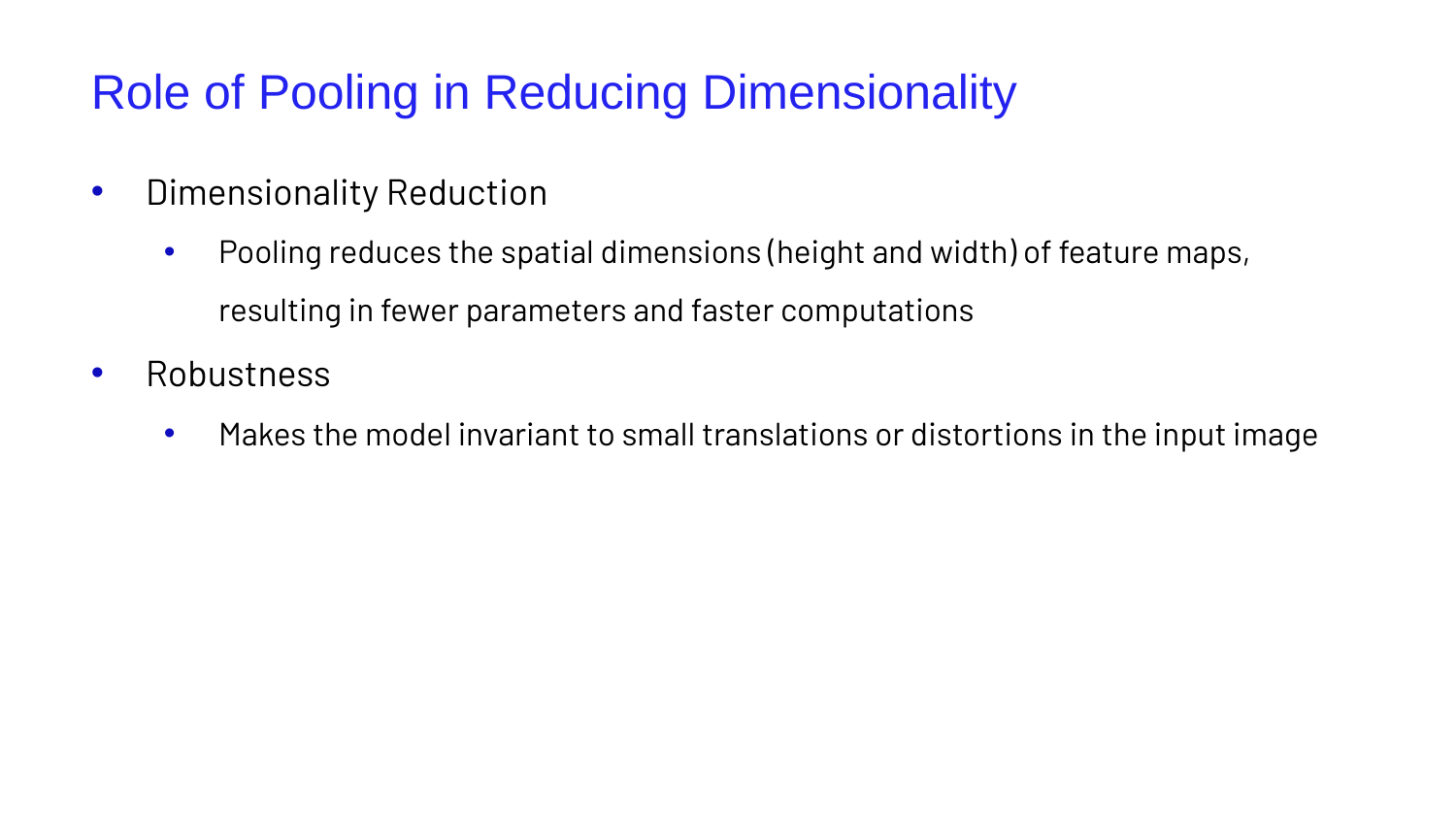

Role of Pooling in Reducing Dimensionality
Dimensionality Reduction
Pooling reduces the spatial dimensions (height and width) of feature maps, resulting in fewer parameters and faster computations
Robustness
Makes the model invariant to small translations or distortions in the input image